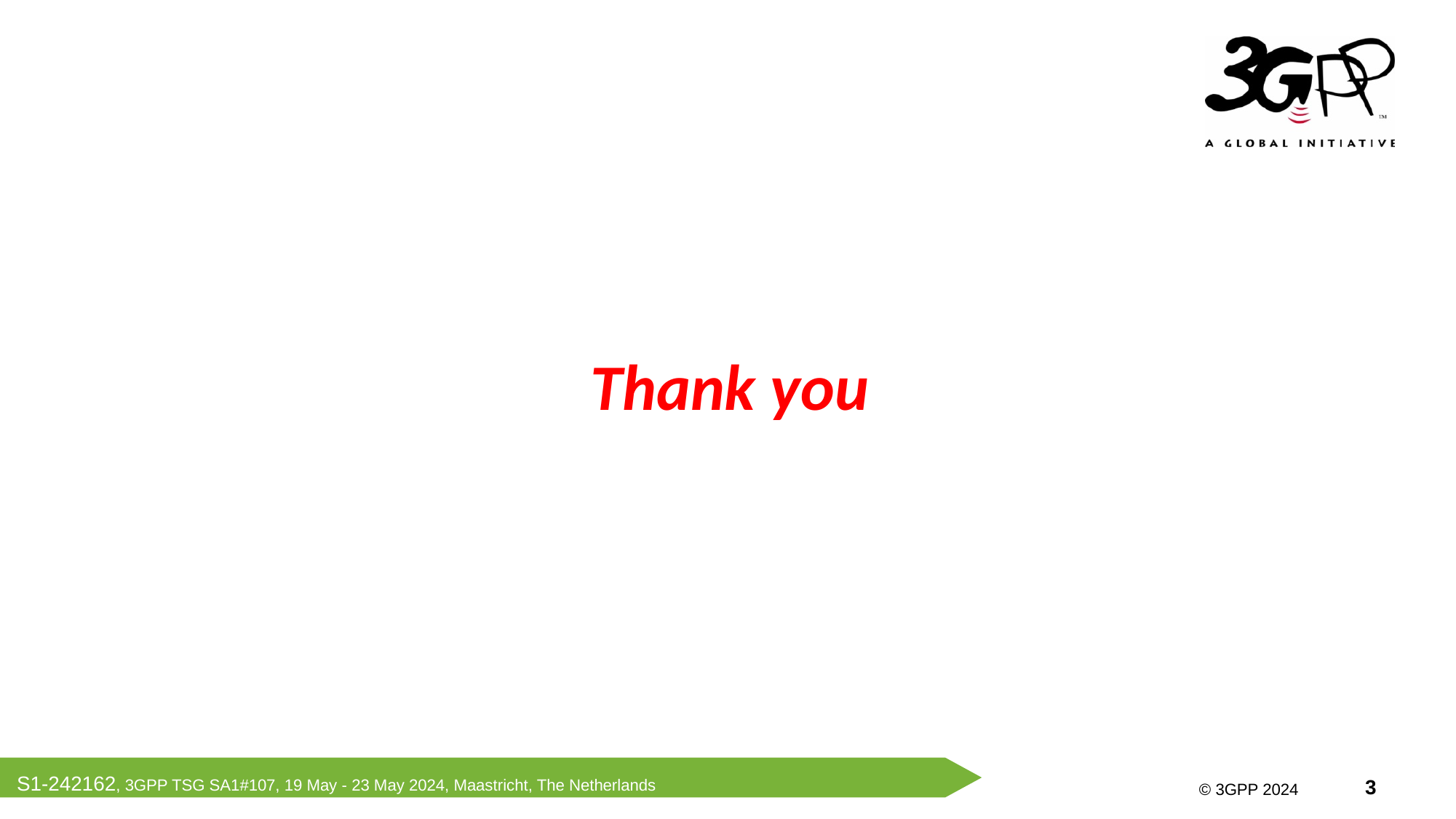

Thank you
S1-242162, 3GPP TSG SA1#107, 19 May - 23 May 2024, Maastricht, The Netherlands